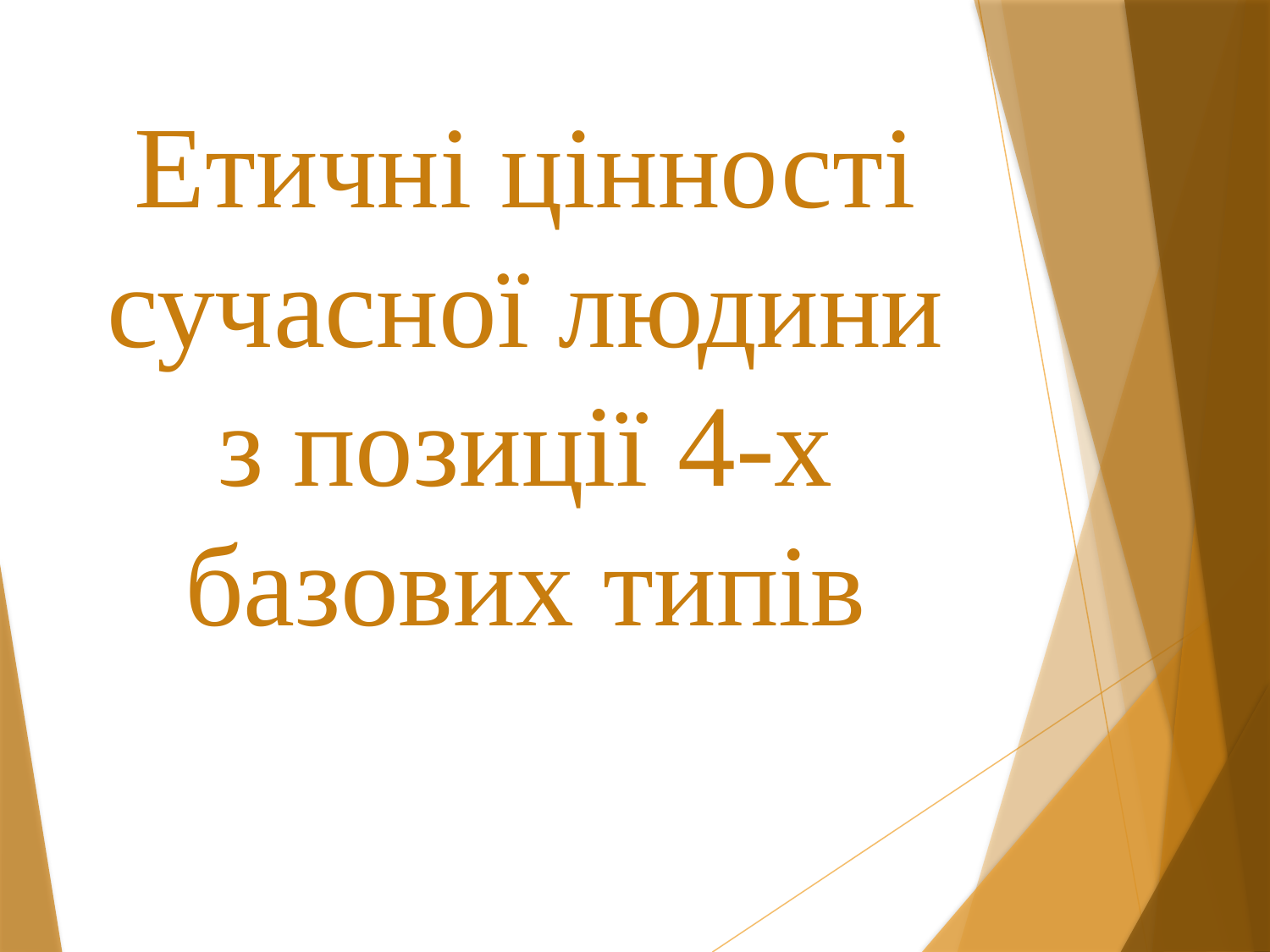

# Етичні цінності сучасної людини з позиції 4-х базових типів